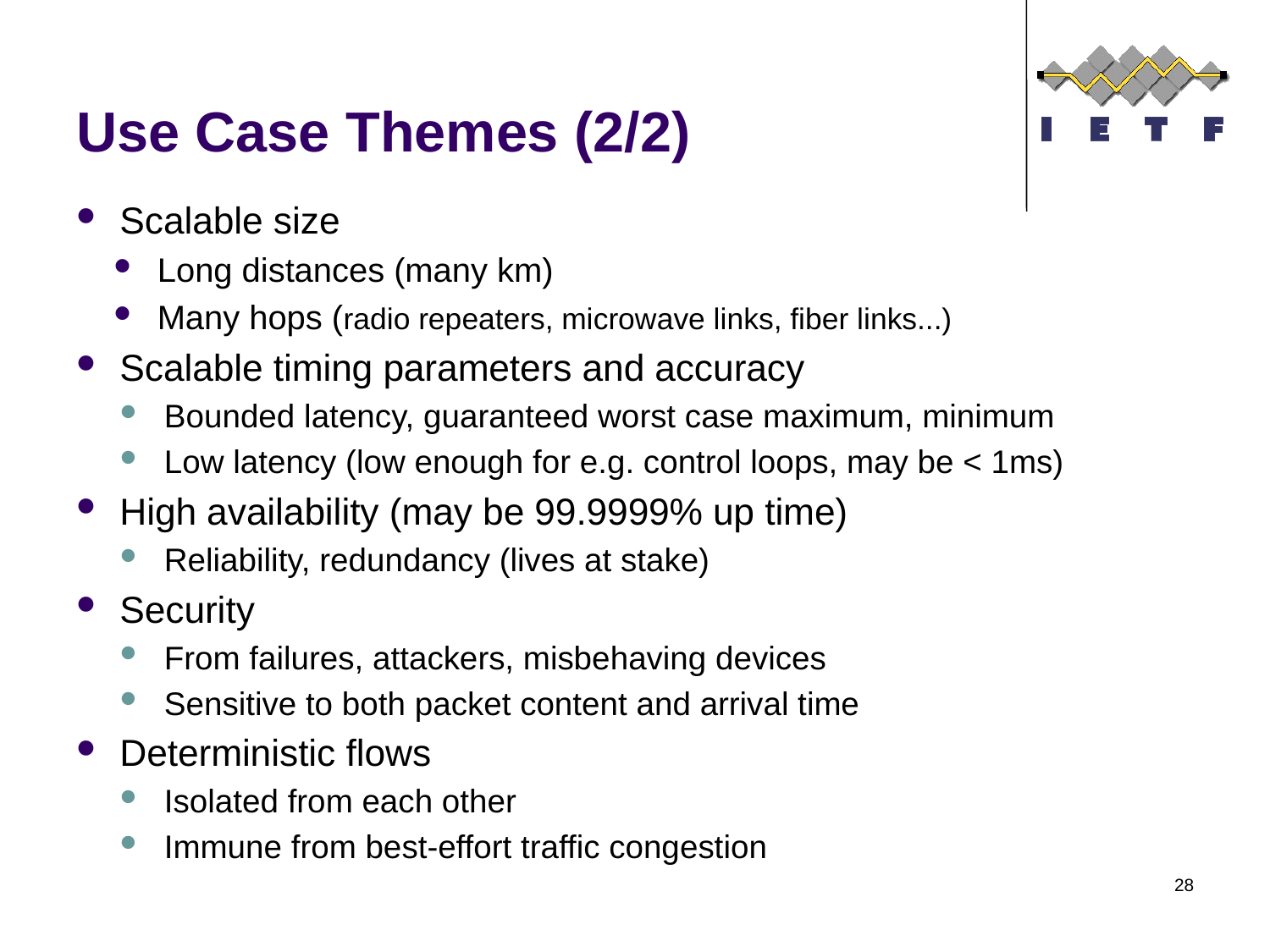

# Use Case Themes (2/2)
Scalable size
Long distances (many km)
Many hops (radio repeaters, microwave links, fiber links...)
Scalable timing parameters and accuracy
Bounded latency, guaranteed worst case maximum, minimum
Low latency (low enough for e.g. control loops, may be < 1ms)
High availability (may be 99.9999% up time)
Reliability, redundancy (lives at stake)
Security
From failures, attackers, misbehaving devices
Sensitive to both packet content and arrival time
Deterministic flows
Isolated from each other
Immune from best-effort traffic congestion
28